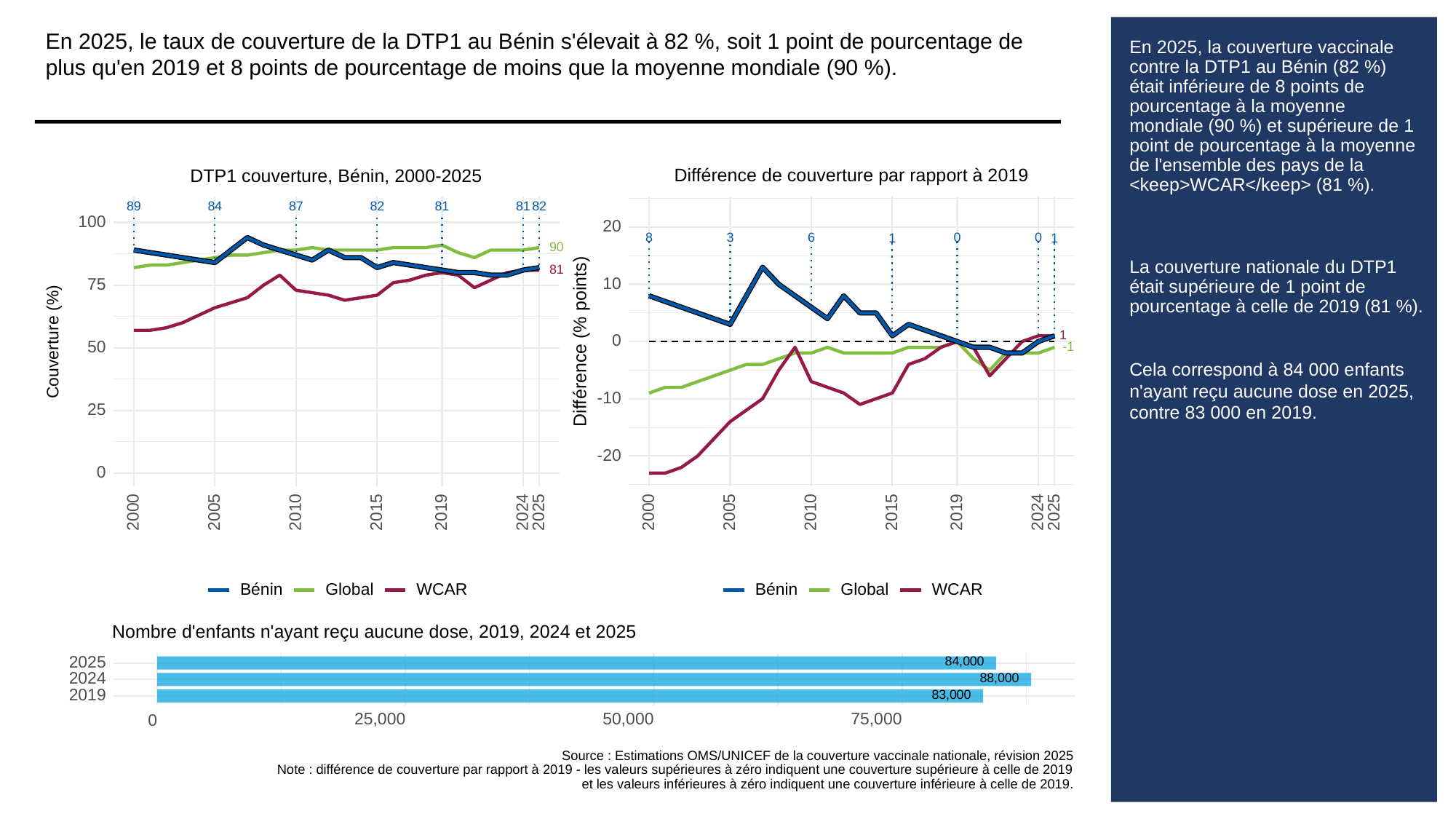

En 2025, le taux de couverture de la DTP1 au Bénin s'élevait à 82 %, soit 1 point de pourcentage de plus qu'en 2019 et 8 points de pourcentage de moins que la moyenne mondiale (90 %).
# En 2025, la couverture vaccinale contre la DTP1 au Bénin (82 %) était inférieure de 8 points de pourcentage à la moyenne mondiale (90 %) et supérieure de 1 point de pourcentage à la moyenne de l'ensemble des pays de la <keep>WCAR</keep> (81 %).

La couverture nationale du DTP1 était supérieure de 1 point de pourcentage à celle de 2019 (81 %).

Cela correspond à 84 000 enfants n'ayant reçu aucune dose en 2025, contre 83 000 en 2019.

Différence de couverture par rapport à 2019
DTP1 couverture, Bénin, 2000-2025

89
84
87
82
81
81
82
100

20

3
8
6
0
0
1
1

90

81

10
75

1
Différence (% points)
Couverture (%)
0

50
-1

-10

25

-20

0

2000
2005
2010
2015
2019
2024
2025
2000
2005
2010
2015
2019
2024
2025
Global
WCAR
Global
WCAR
Bénin
Bénin

Nombre d'enfants n'ayant reçu aucune dose, 2019, 2024 et 2025

84,000
2025

88,000
2024

83,000
2019

25,000
50,000
75,000
0
Source : Estimations OMS/UNICEF de la couverture vaccinale nationale, révision 2025
Note : différence de couverture par rapport à 2019 - les valeurs supérieures à zéro indiquent une couverture supérieure à celle de 2019
et les valeurs inférieures à zéro indiquent une couverture inférieure à celle de 2019.